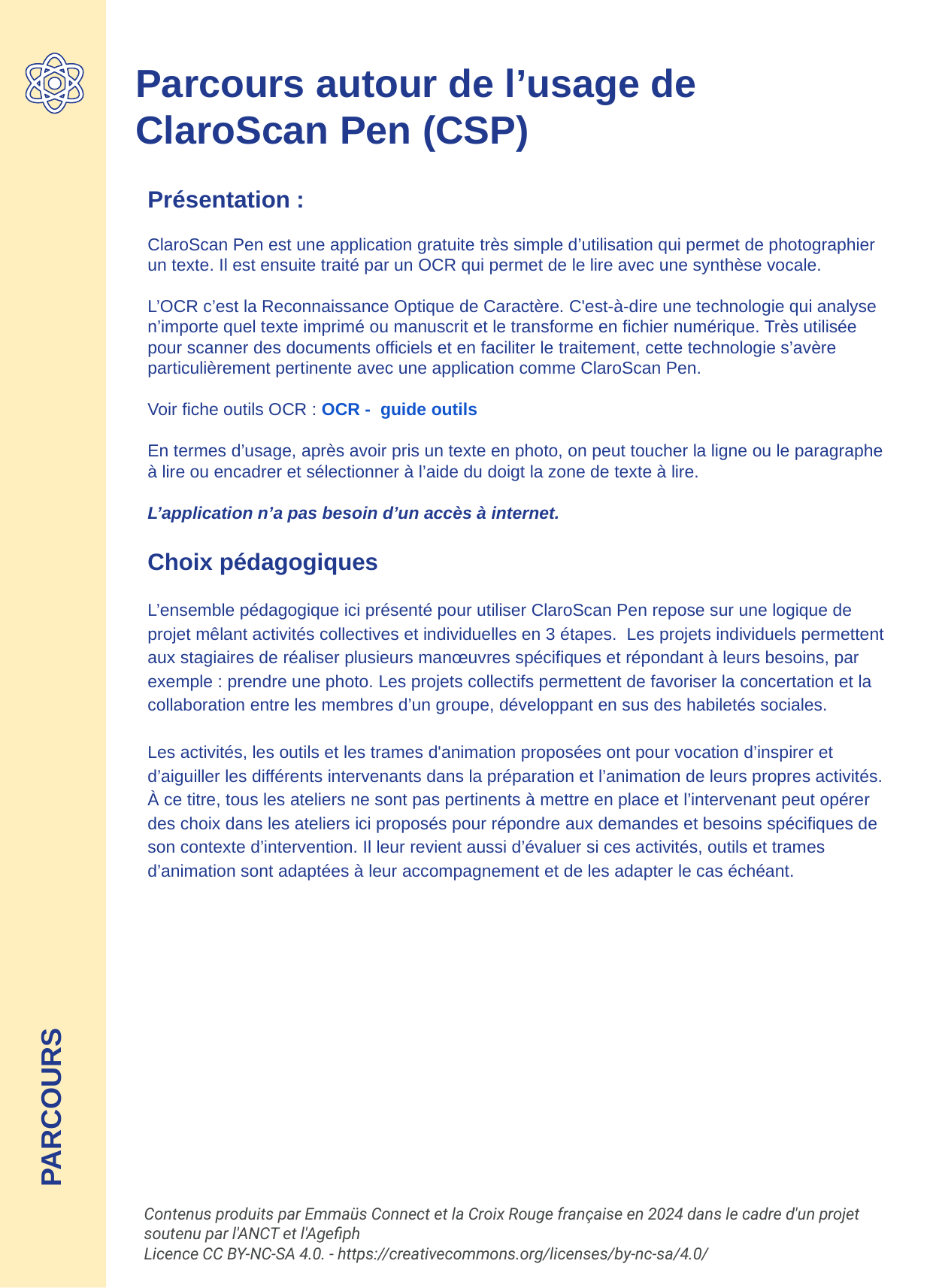

Parcours autour de l’usage de  ClaroScan Pen (CSP)

Présentation :

ClaroScan Pen est une application gratuite très simple d’utilisation qui permet de photographier un texte. Il est ensuite traité par un OCR qui permet de le lire avec une synthèse vocale.

L’OCR c’est la Reconnaissance Optique de Caractère. C'est-à-dire une technologie qui analyse n’importe quel texte imprimé ou manuscrit et le transforme en fichier numérique. Très utilisée pour scanner des documents officiels et en faciliter le traitement, cette technologie s’avère particulièrement pertinente avec une application comme ClaroScan Pen.

Voir fiche outils OCR : OCR -  guide outils

En termes d’usage, après avoir pris un texte en photo, on peut toucher la ligne ou le paragraphe à lire ou encadrer et sélectionner à l’aide du doigt la zone de texte à lire.

L’application n’a pas besoin d’un accès à internet.

Choix pédagogiques

L’ensemble pédagogique ici présenté pour utiliser ClaroScan Pen repose sur une logique de projet mêlant activités collectives et individuelles en 3 étapes.  Les projets individuels permettent aux stagiaires de réaliser plusieurs manœuvres spécifiques et répondant à leurs besoins, par exemple : prendre une photo. Les projets collectifs permettent de favoriser la concertation et la collaboration entre les membres d’un groupe, développant en sus des habiletés sociales.

Les activités, les outils et les trames d'animation proposées ont pour vocation d’inspirer et d’aiguiller les différents intervenants dans la préparation et l’animation de leurs propres activités. À ce titre, tous les ateliers ne sont pas pertinents à mettre en place et l’intervenant peut opérer des choix dans les ateliers ici proposés pour répondre aux demandes et besoins spécifiques de son contexte d’intervention. Il leur revient aussi d’évaluer si ces activités, outils et trames d’animation sont adaptées à leur accompagnement et de les adapter le cas échéant.

PARCOURS